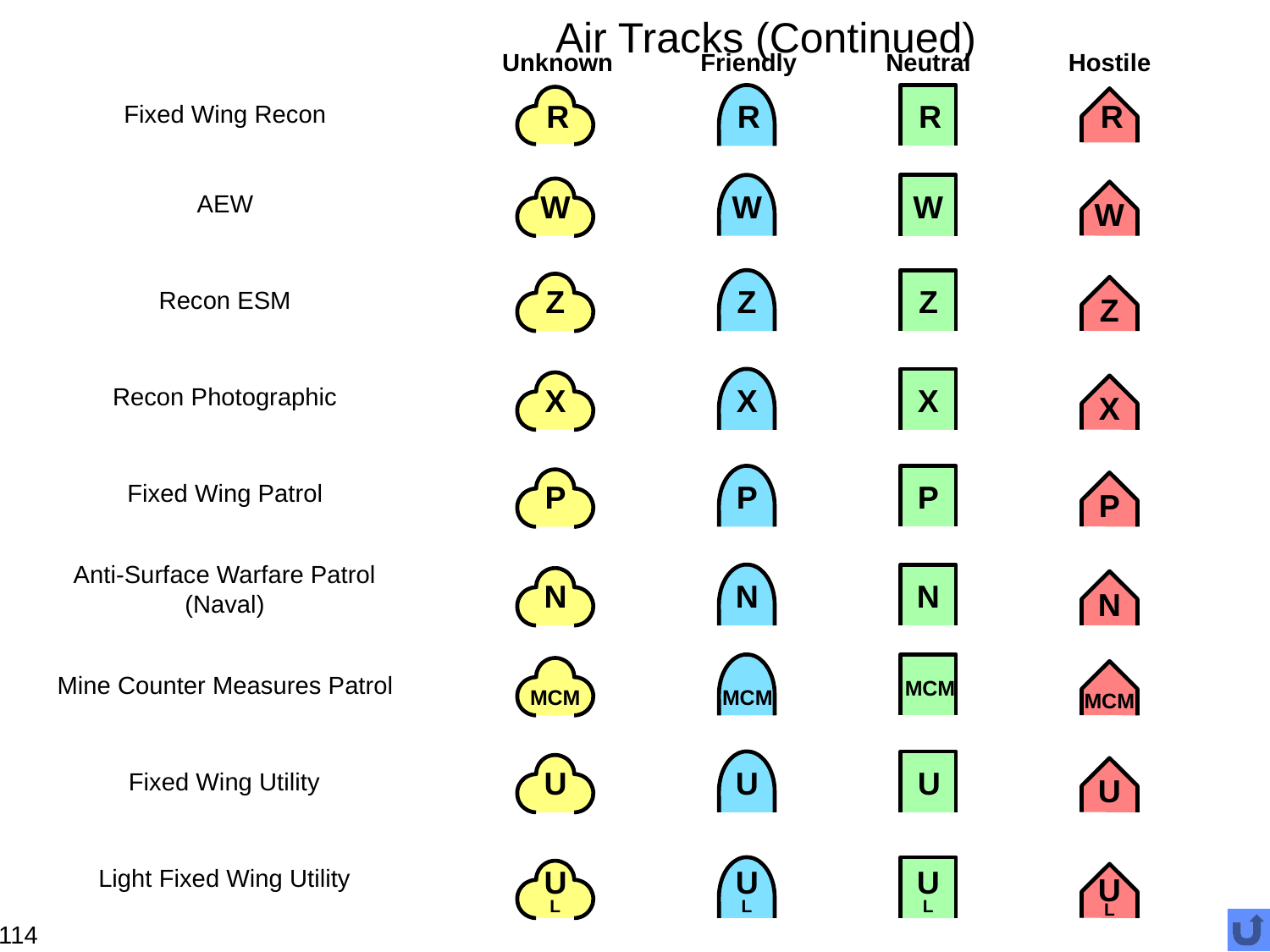

# Air Tracks (Continued)
Unknown
Friendly
Neutral
Hostile

R

R

R

R
Fixed Wing Recon

W

W

W

W
AEW

Z

Z

Z

Z
Recon ESM

X

X

X

X
Recon Photographic

P

P

P

P
Fixed Wing Patrol
Anti-Surface Warfare Patrol
(Naval)

N

N

N

N

MCM

MCM

MCM

MCM
Mine Counter Measures Patrol

U

U

U

U
Fixed Wing Utility

U
L

U
L

U
L
Light Fixed Wing Utility

U
L
114